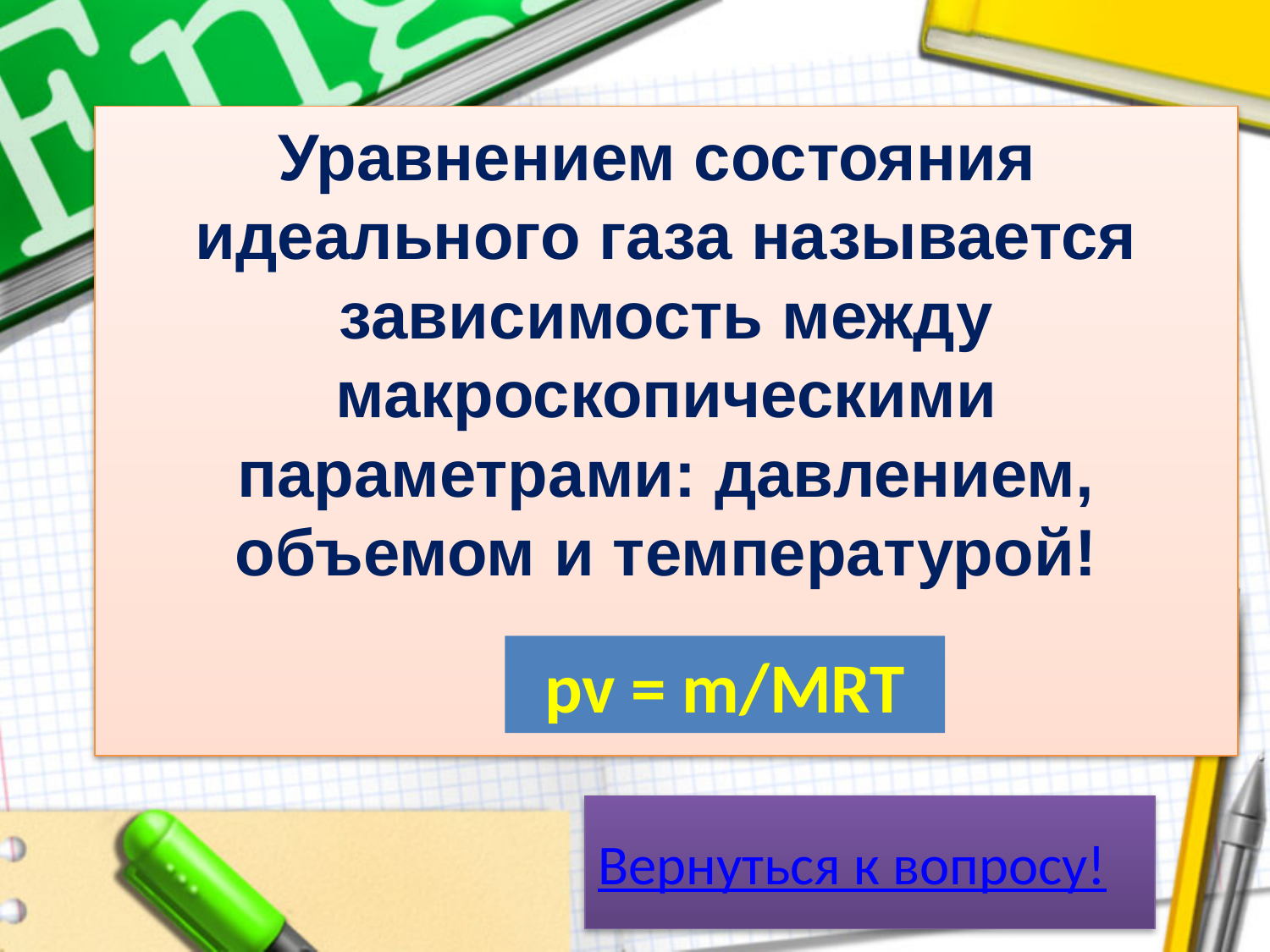

# Уравнением состояния  идеального газа называется зависимость между макроскопическими параметрами: давлением, объемом и температурой!
pv = m/MRT
Вернуться к вопросу!